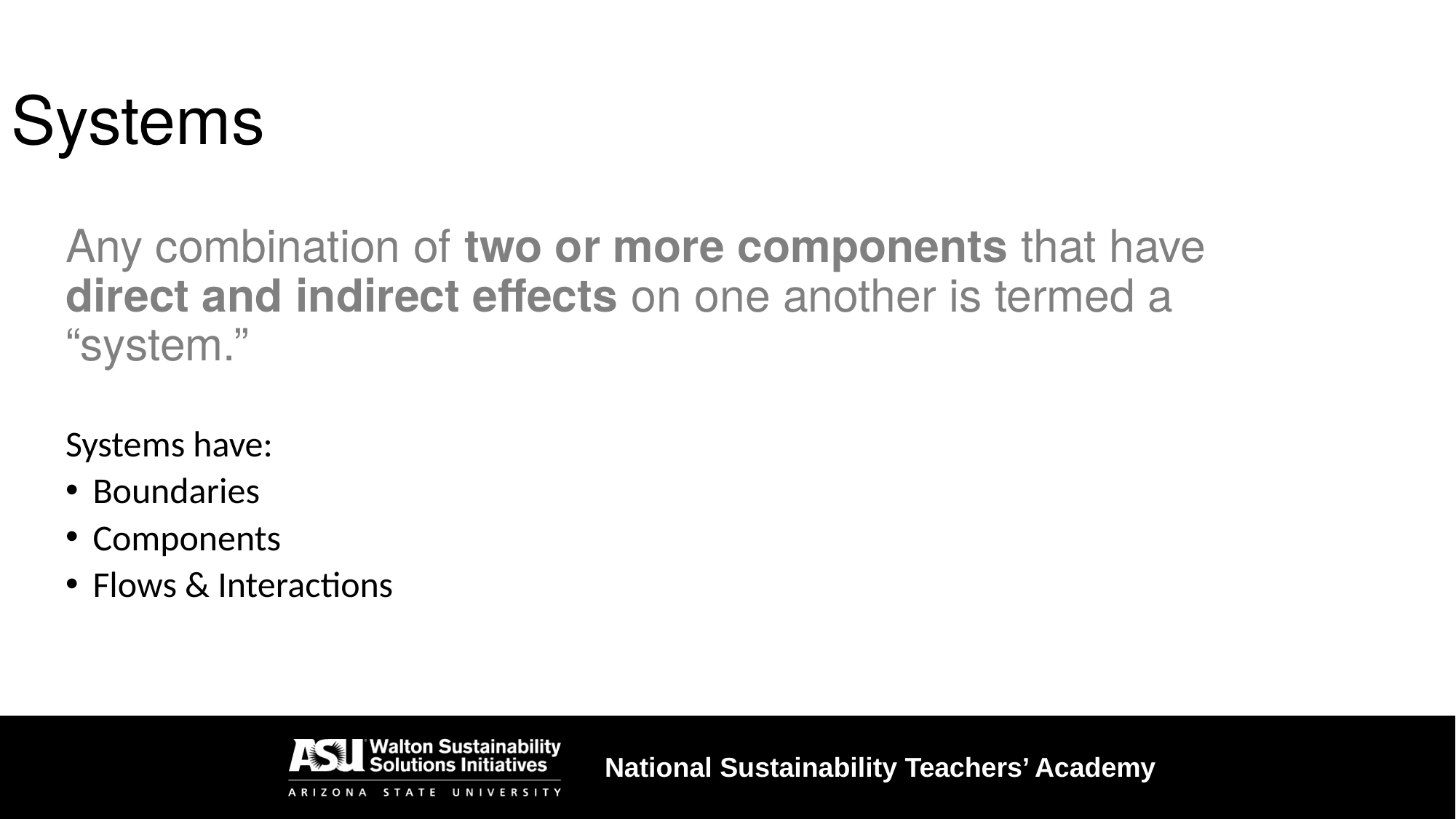

Systems
Any combination of two or more components that have direct and indirect effects on one another is termed a “system.”

Systems have:
Boundaries
Components
Flows & Interactions